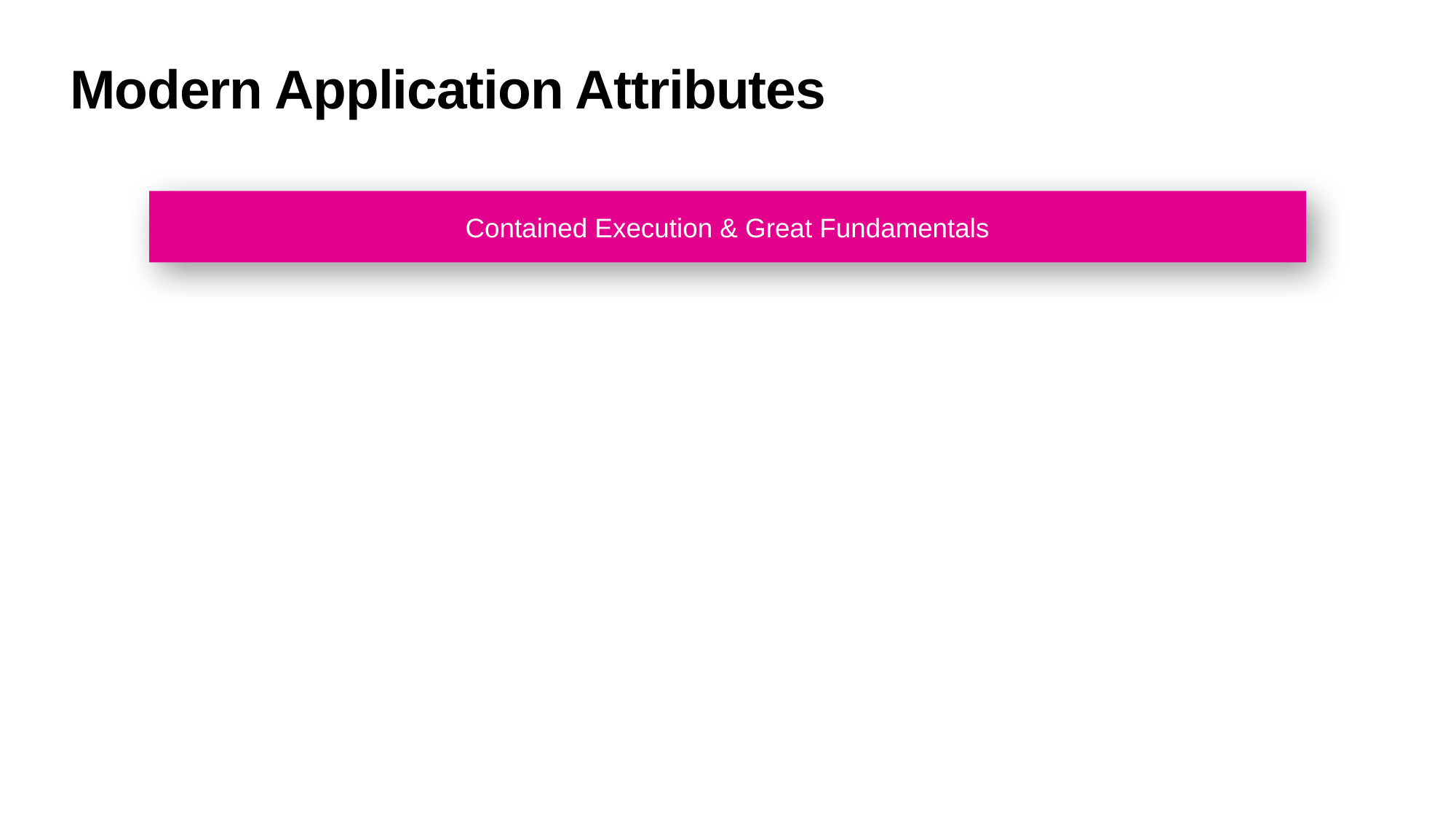

# Modern Application Attributes
Contained Execution & Great Fundamentals